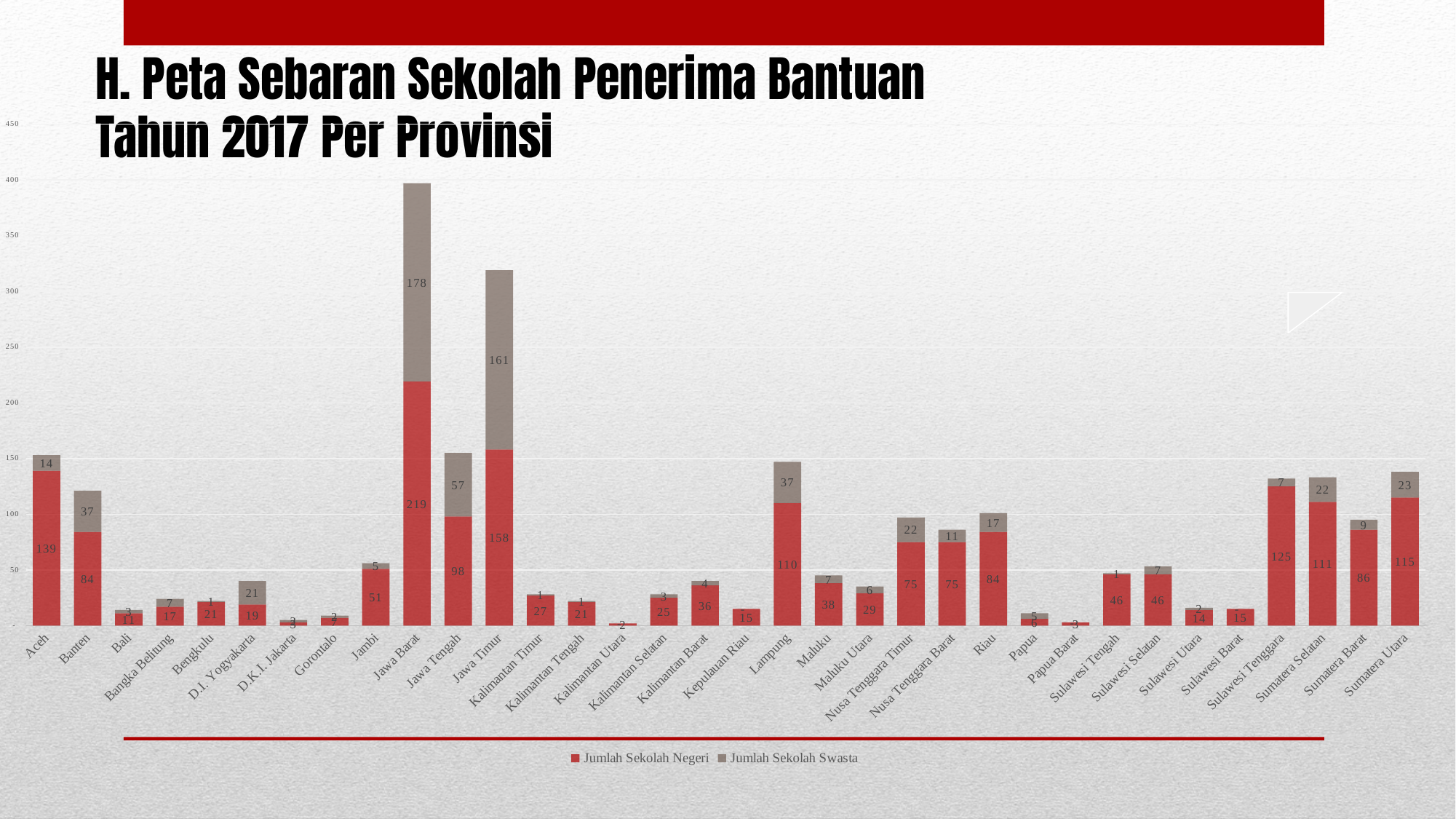

H. Peta Sebaran Sekolah Penerima Bantuan
Tahun 2017 Per Provinsi

### Chart

| Category | Jumlah Sekolah | Jumlah Sekolah |
|---|---|---|
| Aceh | 139.0 | 14.0 |
| Banten | 84.0 | 37.0 |
| Bali | 11.0 | 3.0 |
| Bangka Belitung | 17.0 | 7.0 |
| Bengkulu | 21.0 | 1.0 |
| D.I. Yogyakarta | 19.0 | 21.0 |
| D.K.I. Jakarta | 3.0 | 2.0 |
| Gorontalo | 7.0 | 2.0 |
| Jambi | 51.0 | 5.0 |
| Jawa Barat | 219.0 | 178.0 |
| Jawa Tengah | 98.0 | 57.0 |
| Jawa Timur | 158.0 | 161.0 |
| Kalimantan Timur | 27.0 | 1.0 |
| Kalimantan Tengah | 21.0 | 1.0 |
| Kalimantan Utara | 2.0 | 0.0 |
| Kalimantan Selatan | 25.0 | 3.0 |
| Kalimantan Barat | 36.0 | 4.0 |
| Kepulauan Riau | 15.0 | 0.0 |
| Lampung | 110.0 | 37.0 |
| Maluku | 38.0 | 7.0 |
| Maluku Utara | 29.0 | 6.0 |
| Nusa Tenggara Timur | 75.0 | 22.0 |
| Nusa Tenggara Barat | 75.0 | 11.0 |
| Riau | 84.0 | 17.0 |
| Papua | 6.0 | 5.0 |
| Papua Barat | 3.0 | 0.0 |
| Sulawesi Tengah | 46.0 | 1.0 |
| Sulawesi Selatan | 46.0 | 7.0 |
| Sulawesi Utara | 14.0 | 2.0 |
| Sulawesi Barat | 15.0 | 0.0 |
| Sulawesi Tenggara | 125.0 | 7.0 |
| Sumatera Selatan | 111.0 | 22.0 |
| Sumatera Barat | 86.0 | 9.0 |
| Sumatera Utara | 115.0 | 23.0 |